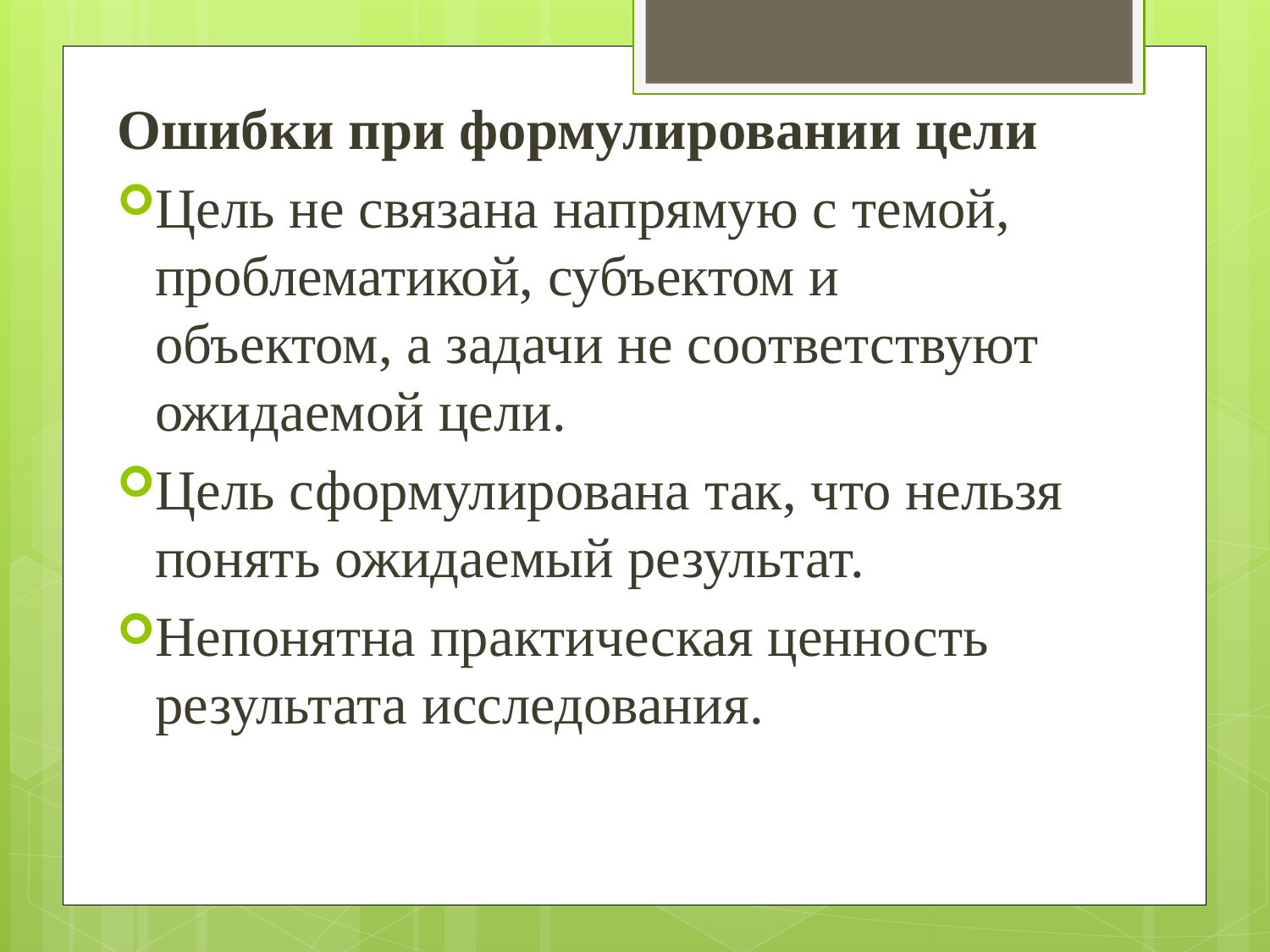

Ошибки при формулировании цели
Цель не связана напрямую с темой, проблематикой, субъектом и объектом, а задачи не соответствуют ожидаемой цели.
Цель сформулирована так, что нельзя понять ожидаемый результат.
Непонятна практическая ценность результата исследования.